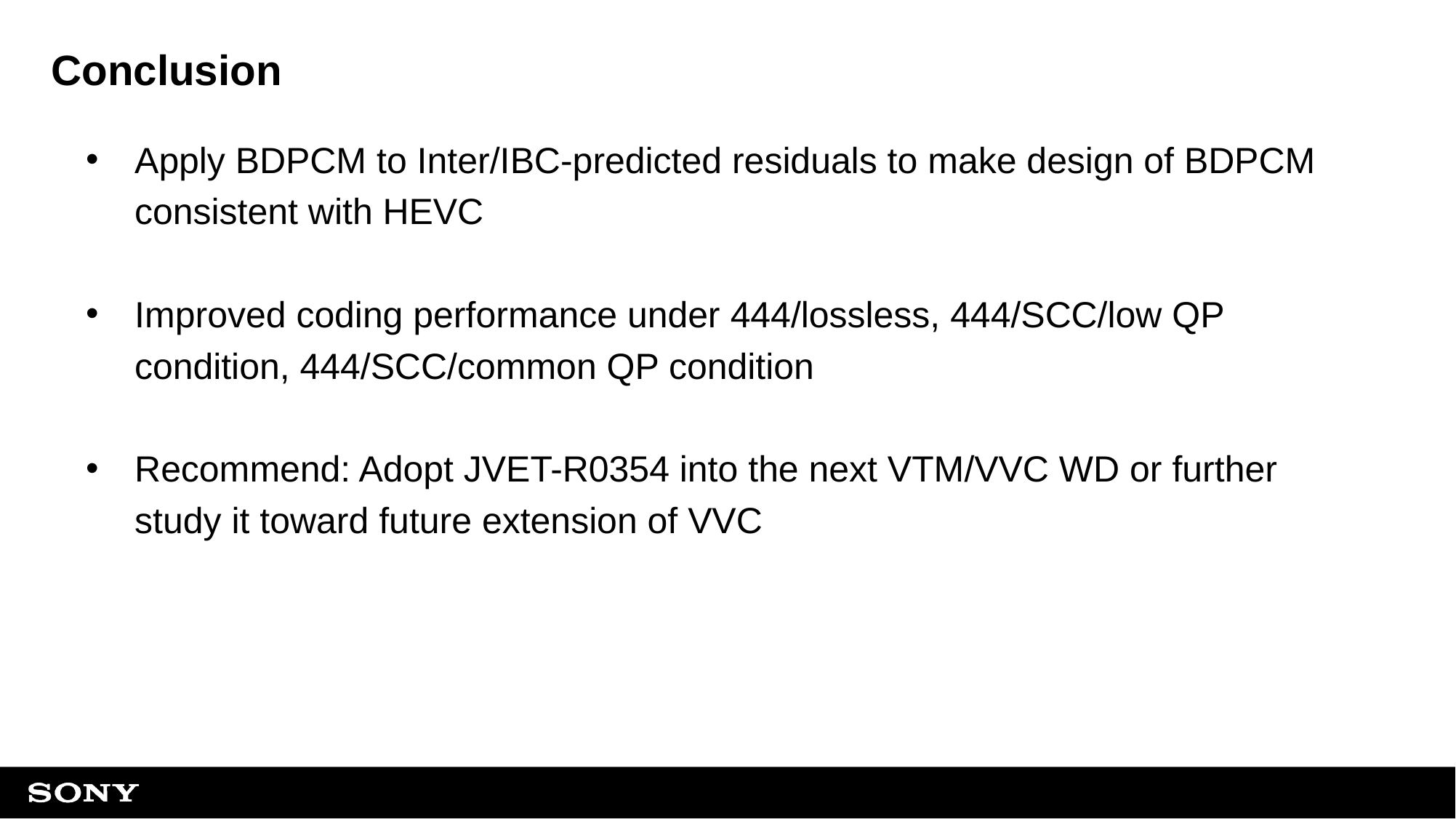

# Conclusion
Apply BDPCM to Inter/IBC-predicted residuals to make design of BDPCM consistent with HEVC

Improved coding performance under 444/lossless, 444/SCC/low QP condition, 444/SCC/common QP condition

Recommend: Adopt JVET-R0354 into the next VTM/VVC WD or further study it toward future extension of VVC